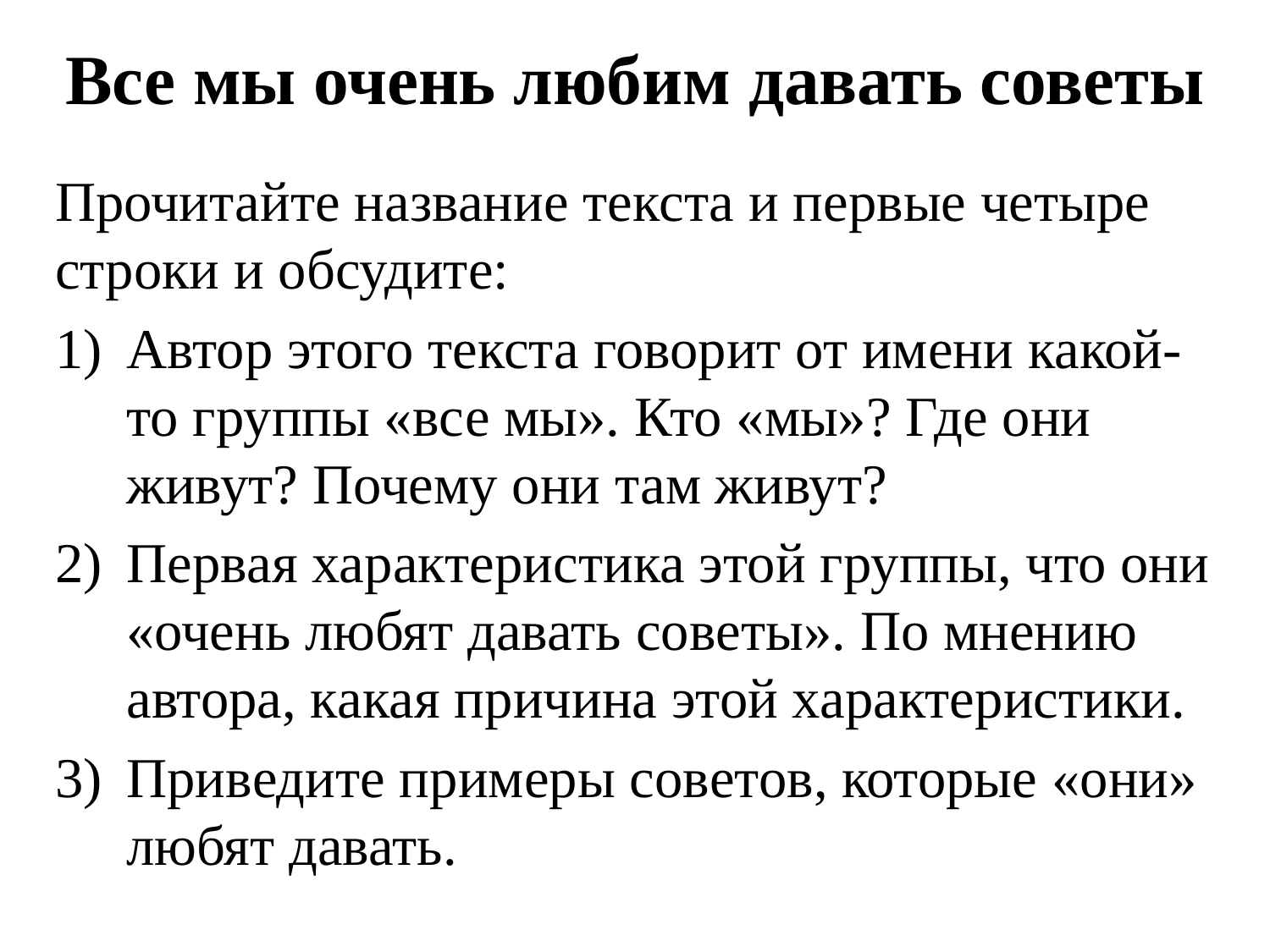

# Все мы очень любим давать советы
Прочитайте название текста и первые четыре строки и обсудите:
Автор этого текста говорит от имени какой-то группы «все мы». Кто «мы»? Где они живут? Почему они там живут?
Первая характеристика этой группы, что они «очень любят давать советы». По мнению автора, какая причина этой характеристики.
Приведите примеры советов, которые «они» любят давать.